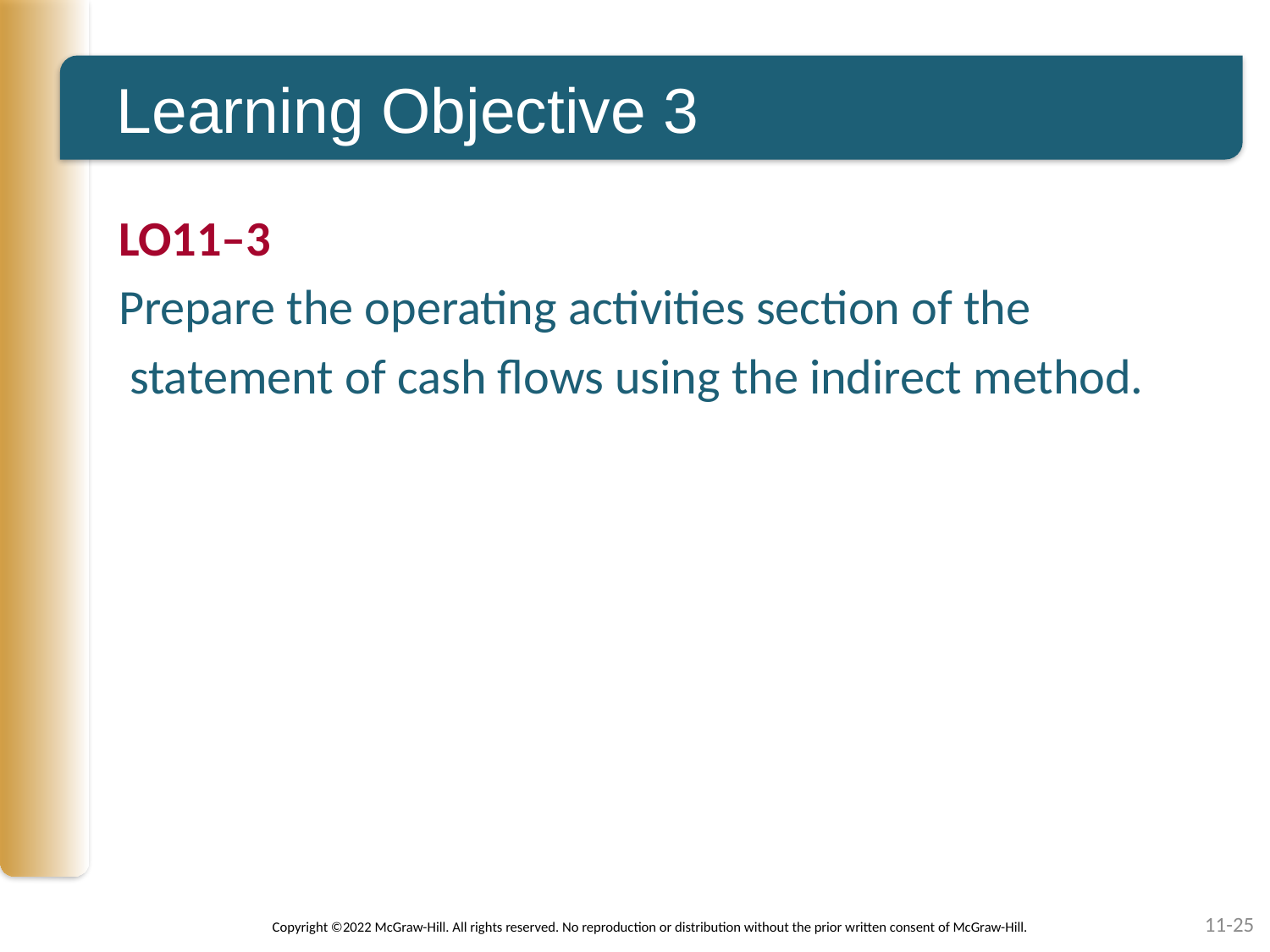

# Learning Objective 3
LO11–3
Prepare the operating activities section of the
 statement of cash flows using the indirect method.

11-25
Copyright ©2022 McGraw-Hill. All rights reserved. No reproduction or distribution without the prior written consent of McGraw-Hill.